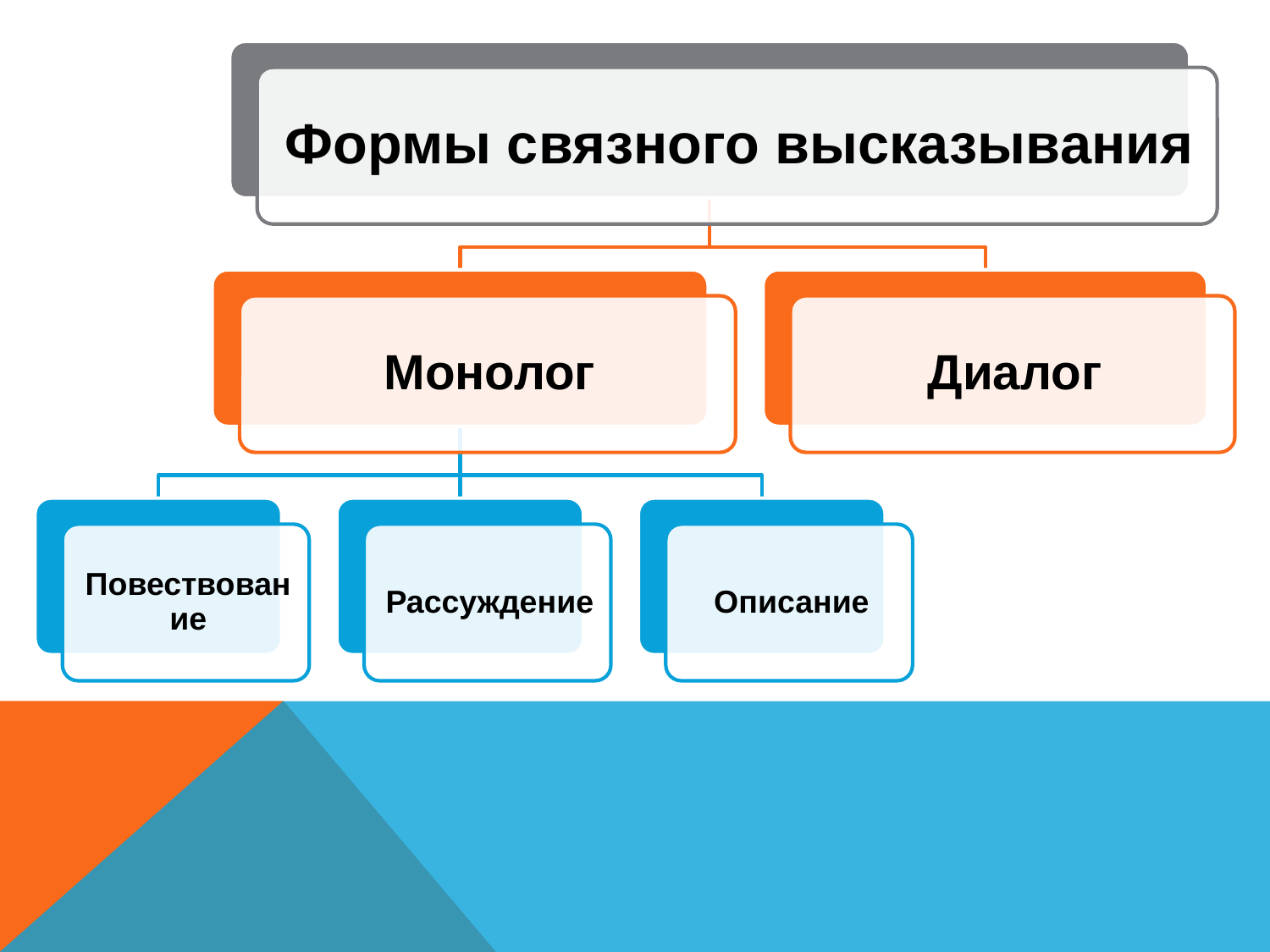

Формы связного высказывания
Монолог
Повествование
Рассуждение
Описание
Диалог